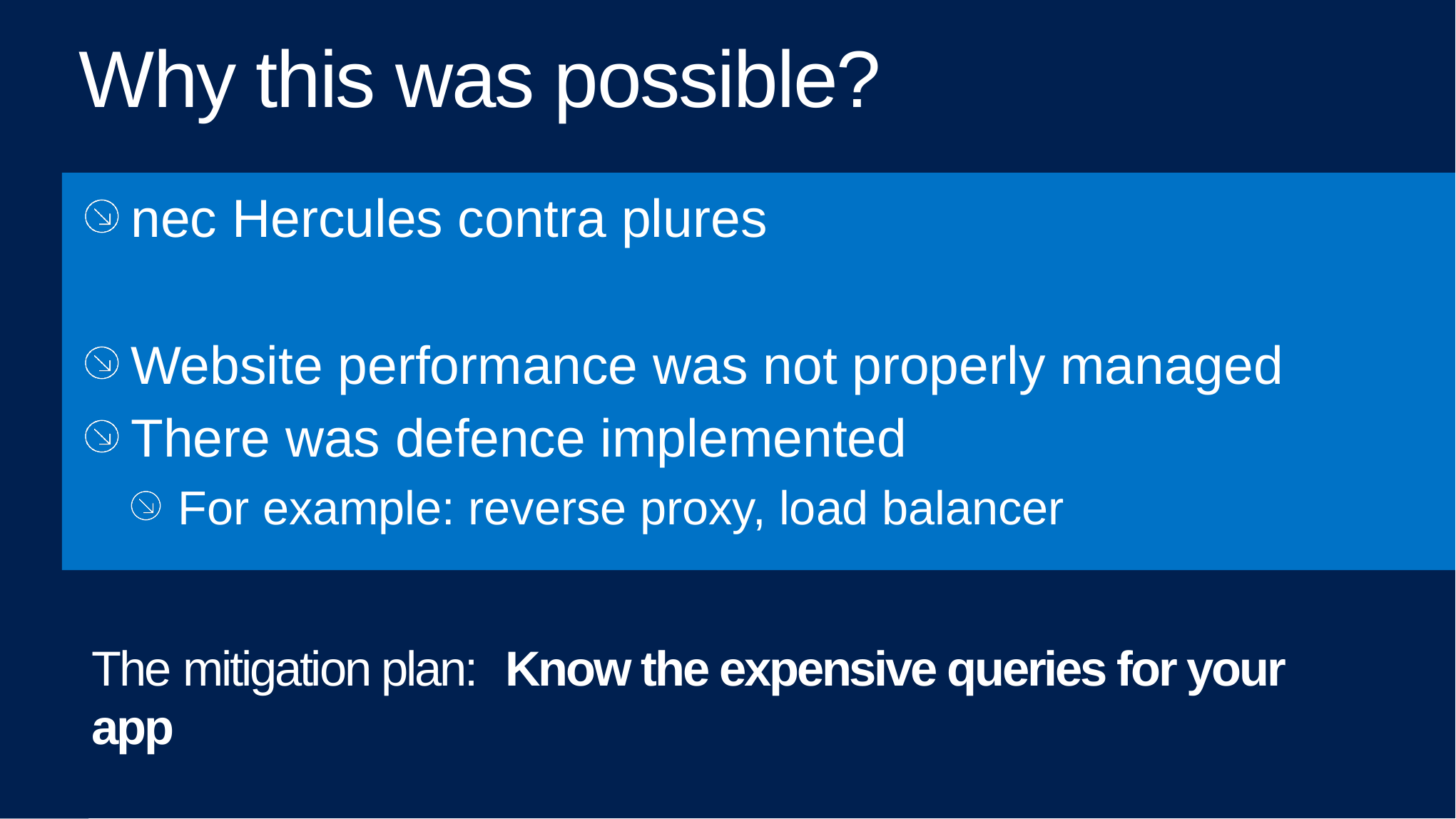

# Why this was possible?

nec Hercules contra plures

Website performance was not properly managed
There was defence implemented
For example: reverse proxy, load balancer

The mitigation plan:  Know the expensive queries for your app